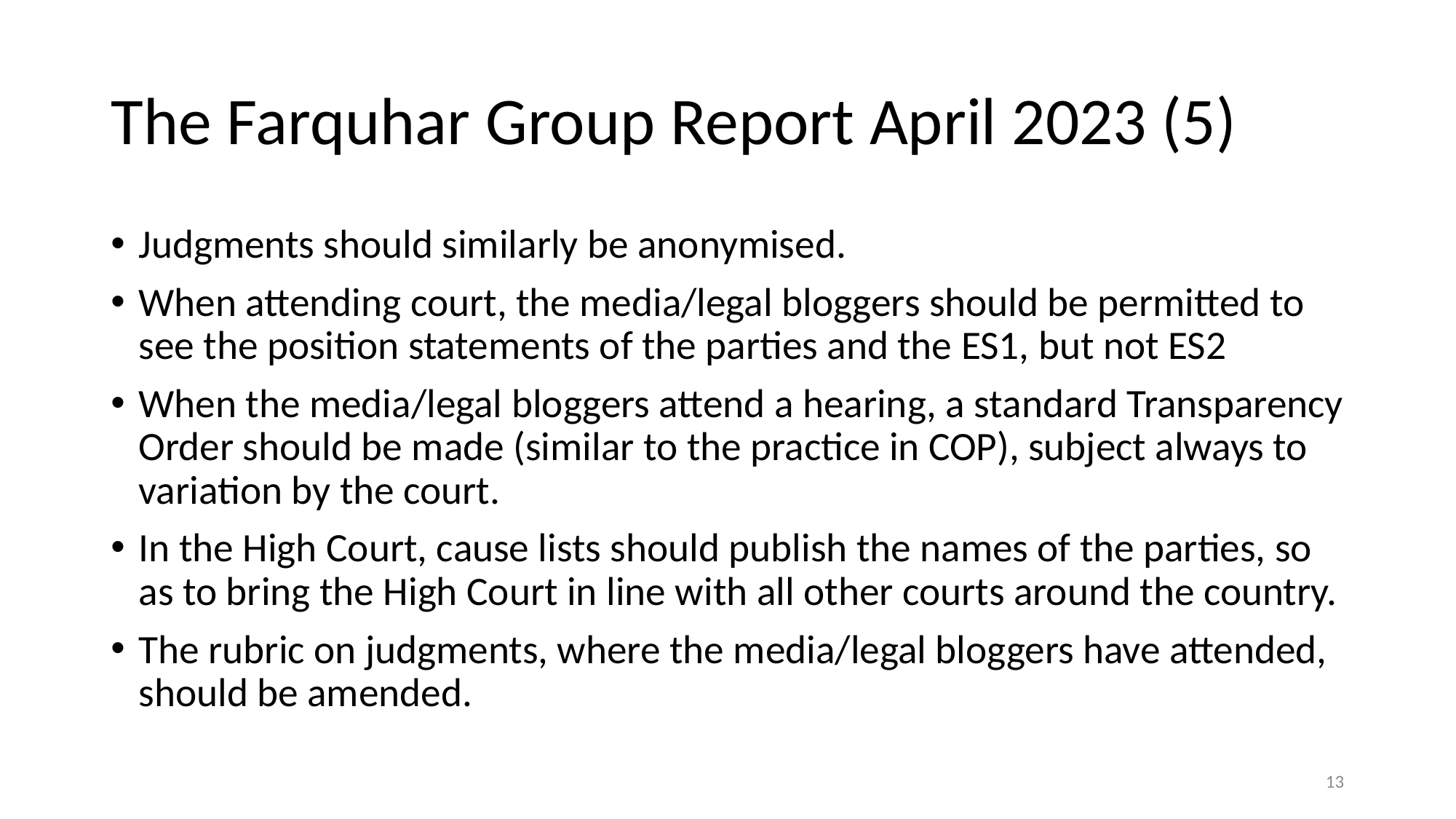

# The Farquhar Group Report April 2023 (5)
Judgments should similarly be anonymised.
When attending court, the media/legal bloggers should be permitted to see the position statements of the parties and the ES1, but not ES2
When the media/legal bloggers attend a hearing, a standard Transparency Order should be made (similar to the practice in COP), subject always to variation by the court.
In the High Court, cause lists should publish the names of the parties, so as to bring the High Court in line with all other courts around the country.
The rubric on judgments, where the media/legal bloggers have attended, should be amended.

13